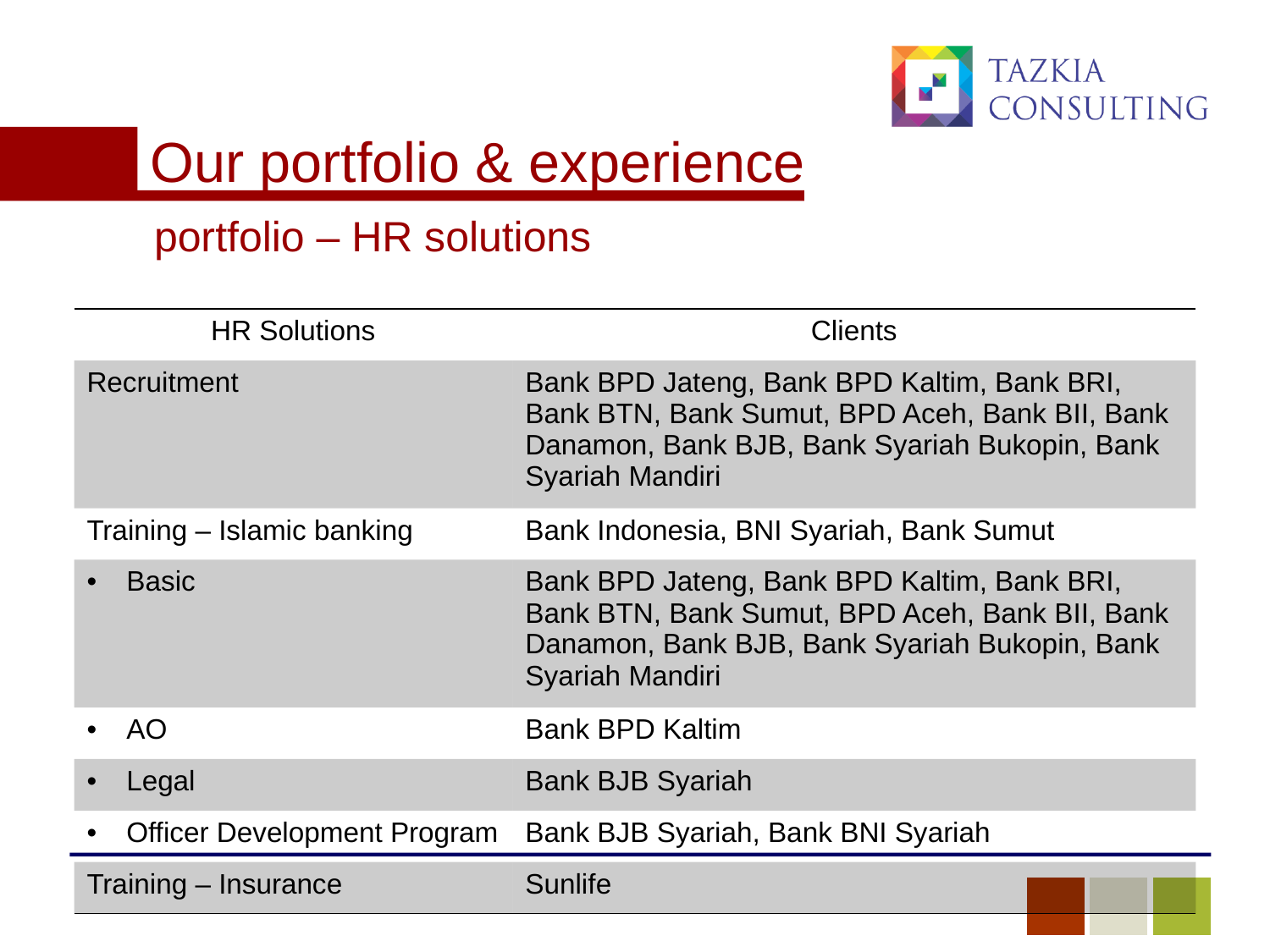

Our portfolio & experience

portfolio – HR solutions
| HR Solutions | Clients |
| --- | --- |
| Recruitment | Bank BPD Jateng, Bank BPD Kaltim, Bank BRI, Bank BTN, Bank Sumut, BPD Aceh, Bank BII, Bank Danamon, Bank BJB, Bank Syariah Bukopin, Bank Syariah Mandiri |
| Training – Islamic banking | Bank Indonesia, BNI Syariah, Bank Sumut |
| Basic | Bank BPD Jateng, Bank BPD Kaltim, Bank BRI, Bank BTN, Bank Sumut, BPD Aceh, Bank BII, Bank Danamon, Bank BJB, Bank Syariah Bukopin, Bank Syariah Mandiri |
| AO | Bank BPD Kaltim |
| Legal | Bank BJB Syariah |
| Officer Development Program | Bank BJB Syariah, Bank BNI Syariah |
| Training – Insurance | Sunlife |